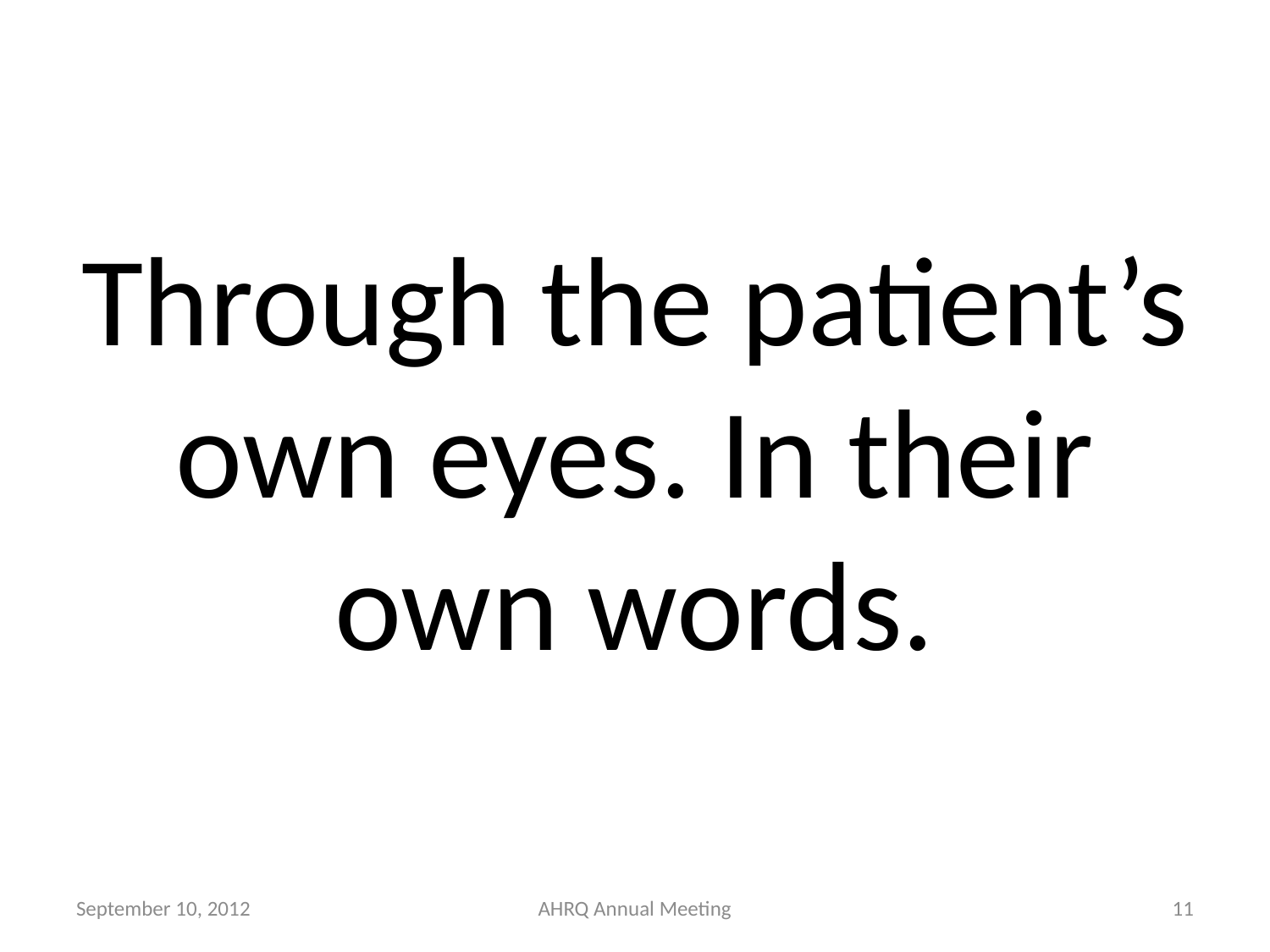

# Through the patient’s own eyes. In their own words.
September 10, 2012
AHRQ Annual Meeting
11